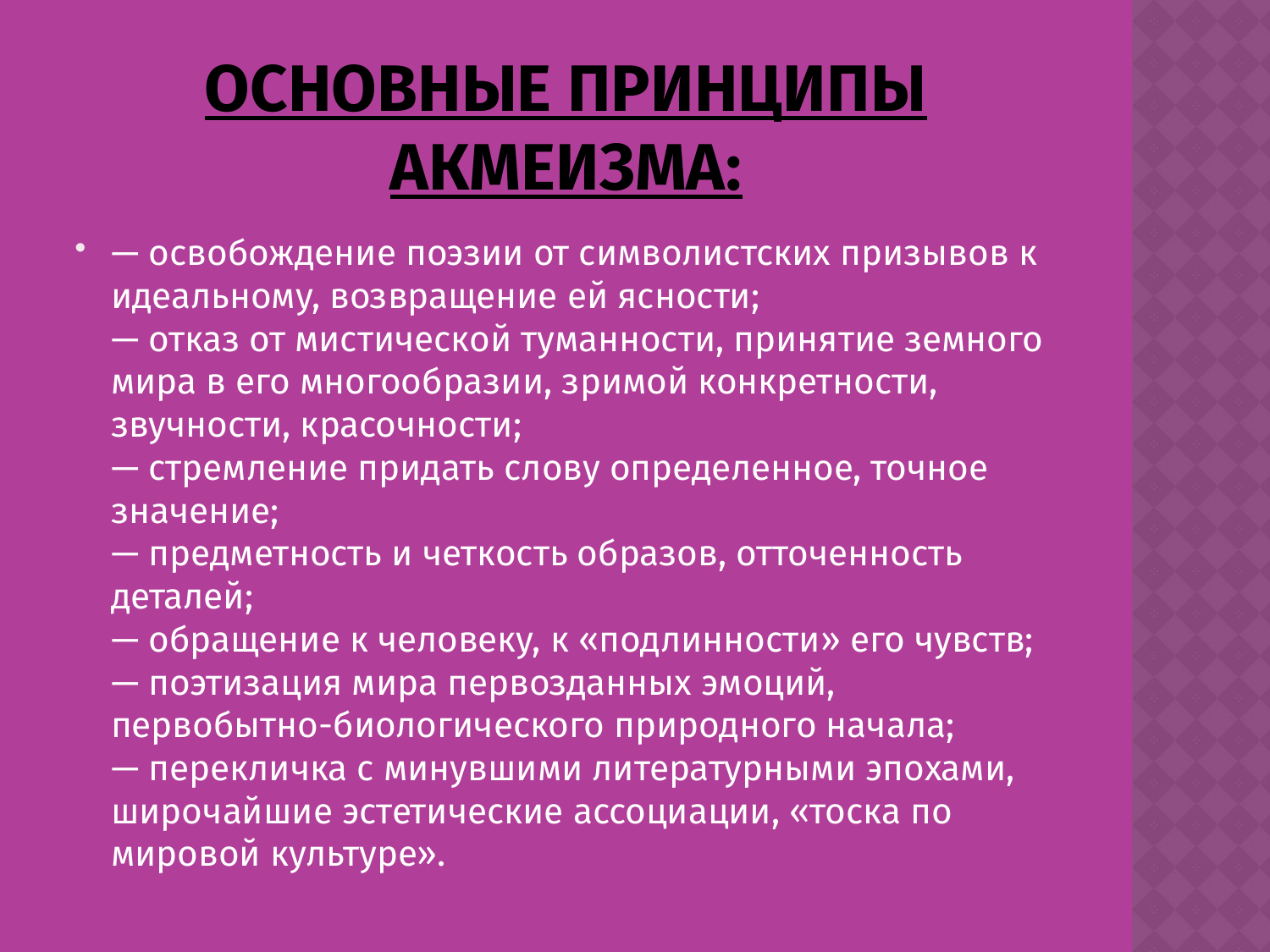

# Основные принципы акмеизма:
— освобождение поэзии от символистских призывов к идеальному, возвращение ей ясности;
— отказ от мистической туманности, принятие земного мира в его многообразии, зримой конкретности, звучности, красочности; 
— стремление придать слову определенное, точное значение;
— предметность и четкость образов, отточенность деталей;
— обращение к человеку, к «подлинности» его чувств;
— поэтизация мира первозданных эмоций, первобытно-биологического природного начала;
— перекличка с минувшими литературными эпохами, широчайшие эстетические ассоциации, «тоска по мировой культуре».